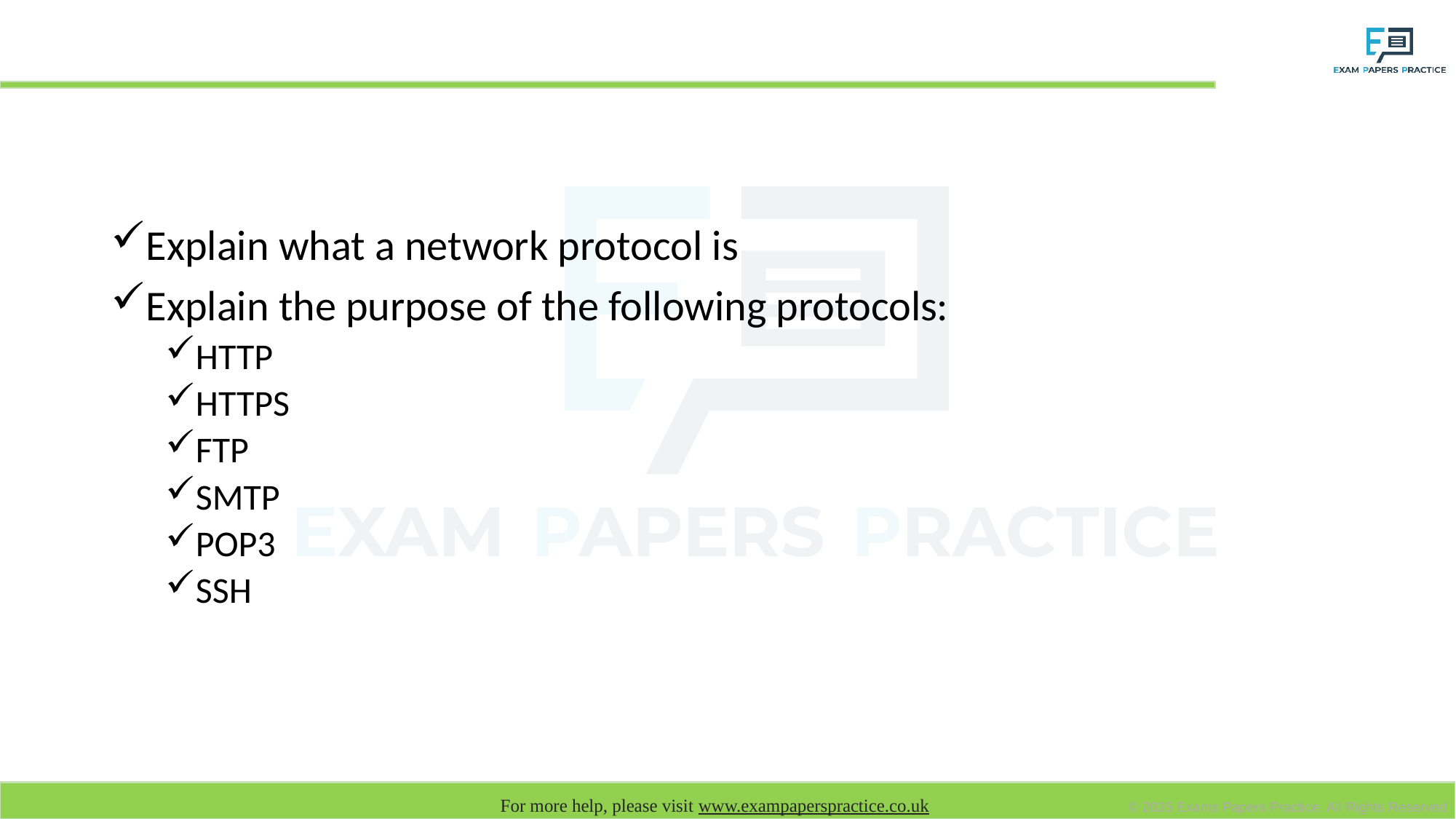

# Learning objectives
Explain what a network protocol is
Explain the purpose of the following protocols:
HTTP
HTTPS
FTP
SMTP
POP3
SSH